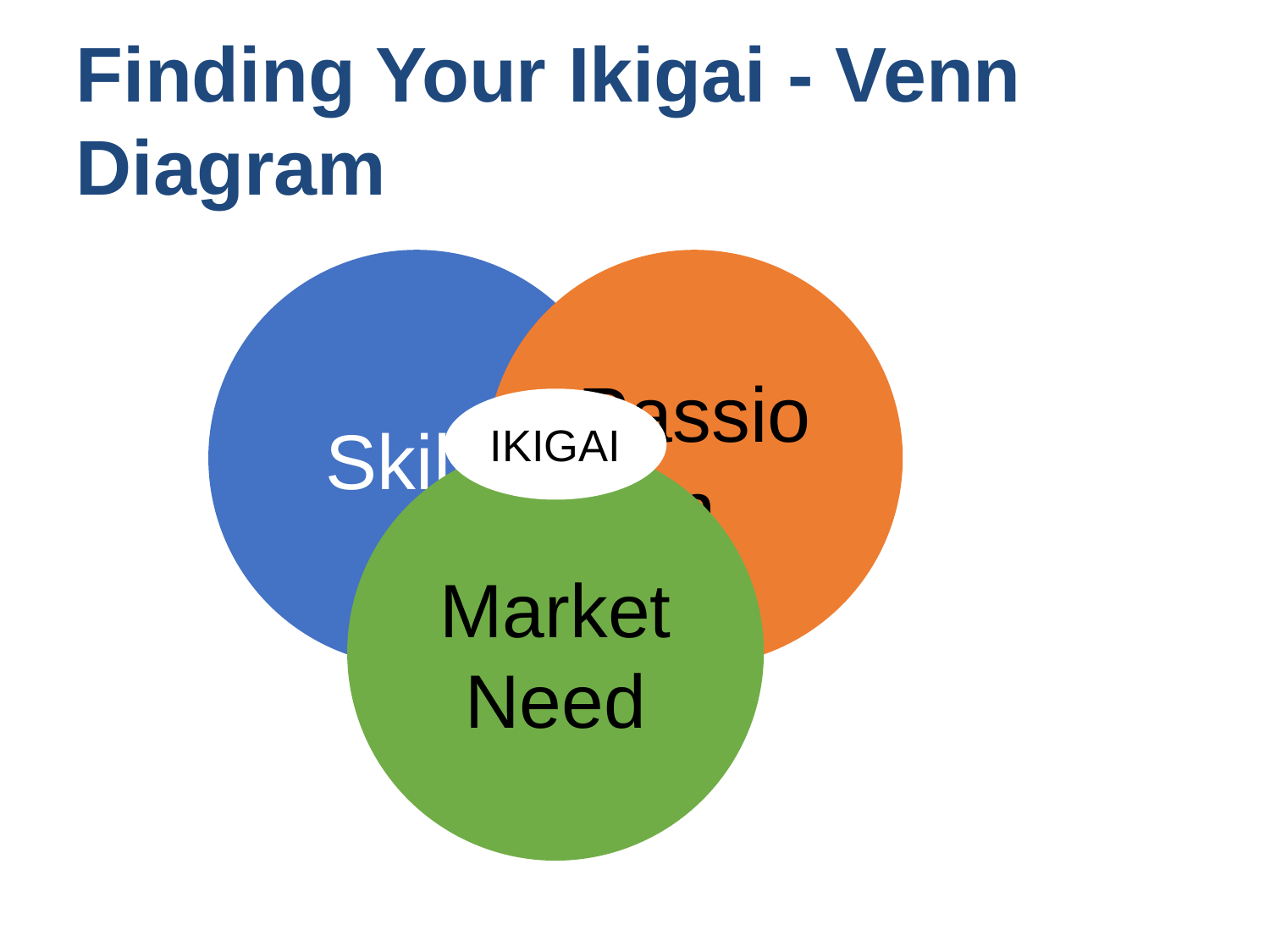

Finding Your Ikigai - Venn Diagram
Skills
Passion
IKIGAI
Market Need